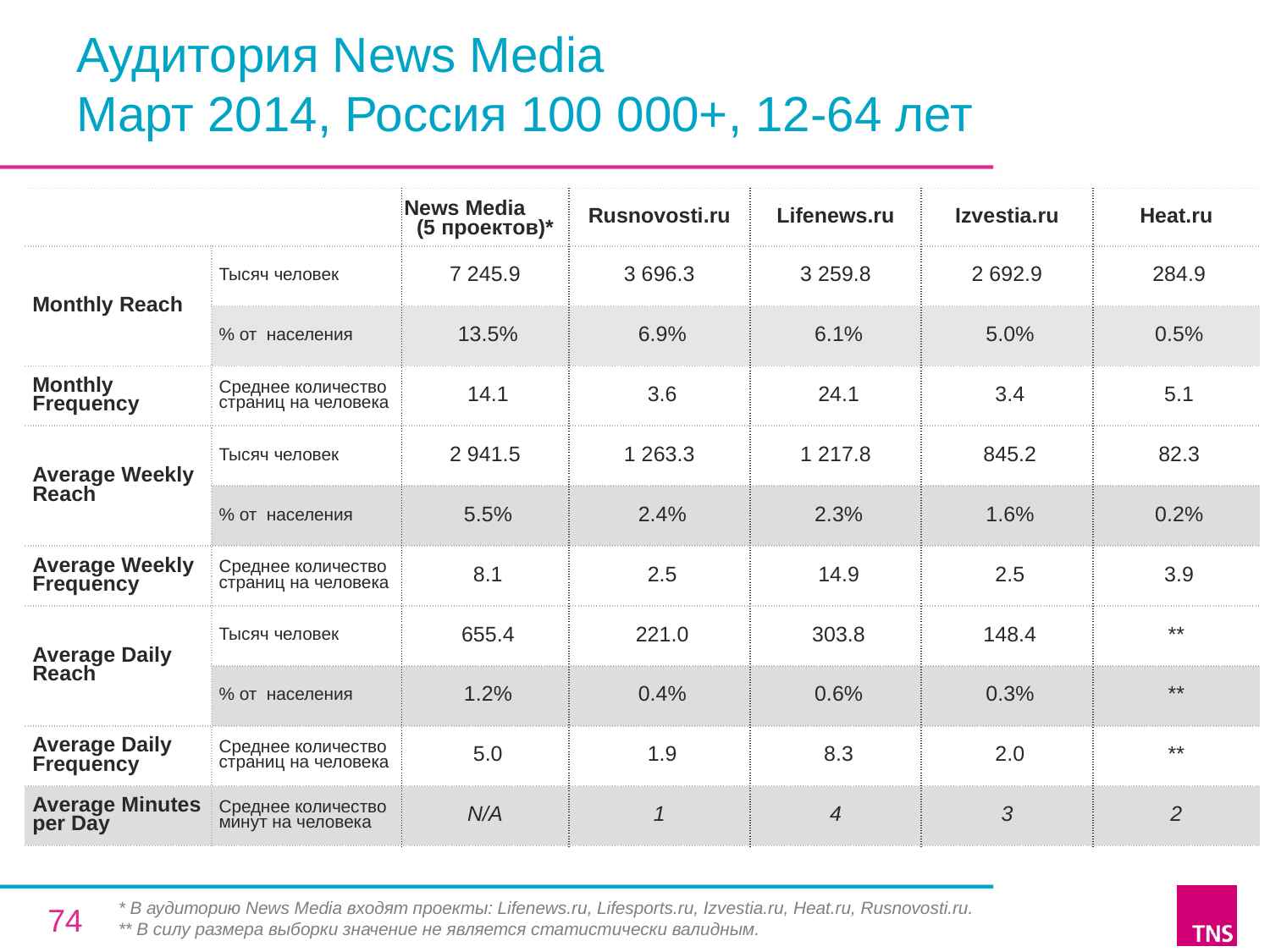

# Аудитория News Media Март 2014, Россия 100 000+, 12-64 лет
|  |  | News Media (5 проектов)\* | Rusnovosti.ru | Lifenews.ru | Izvestia.ru | Heat.ru |
| --- | --- | --- | --- | --- | --- | --- |
| Monthly Reach | Тысяч человек | 7 245.9 | 3 696.3 | 3 259.8 | 2 692.9 | 284.9 |
|  | % от населения | 13.5% | 6.9% | 6.1% | 5.0% | 0.5% |
| Monthly Frequency | Среднее количество страниц на человека | 14.1 | 3.6 | 24.1 | 3.4 | 5.1 |
| Average Weekly Reach | Тысяч человек | 2 941.5 | 1 263.3 | 1 217.8 | 845.2 | 82.3 |
|  | % от населения | 5.5% | 2.4% | 2.3% | 1.6% | 0.2% |
| Average Weekly Frequency | Среднее количество страниц на человека | 8.1 | 2.5 | 14.9 | 2.5 | 3.9 |
| Average Daily Reach | Тысяч человек | 655.4 | 221.0 | 303.8 | 148.4 | \*\* |
|  | % от населения | 1.2% | 0.4% | 0.6% | 0.3% | \*\* |
| Average Daily Frequency | Среднее количество страниц на человека | 5.0 | 1.9 | 8.3 | 2.0 | \*\* |
| Average Minutes per Day | Среднее количество минут на человека | N/A | 1 | 4 | 3 | 2 |
* В аудиторию News Media входят проекты: Lifenews.ru, Lifesports.ru, Izvestia.ru, Heat.ru, Rusnovosti.ru.
** В силу размера выборки значение не является статистически валидным.
74